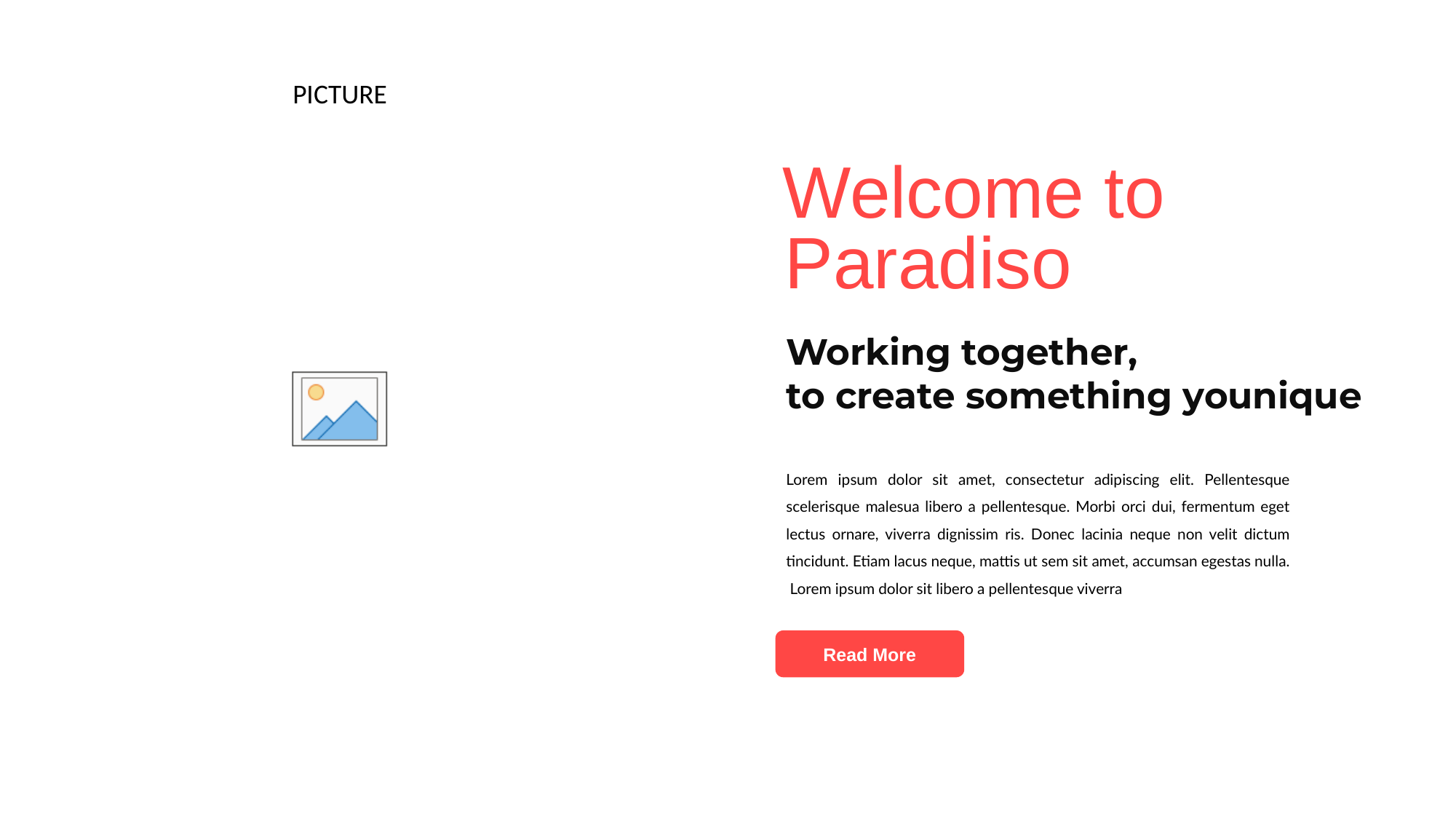

Welcome to
Paradiso
Working together,
to create something younique
Lorem ipsum dolor sit amet, consectetur adipiscing elit. Pellentesque scelerisque malesua libero a pellentesque. Morbi orci dui, fermentum eget lectus ornare, viverra dignissim ris. Donec lacinia neque non velit dictum tincidunt. Etiam lacus neque, mattis ut sem sit amet, accumsan egestas nulla.  Lorem ipsum dolor sit libero a pellentesque viverra

Read More